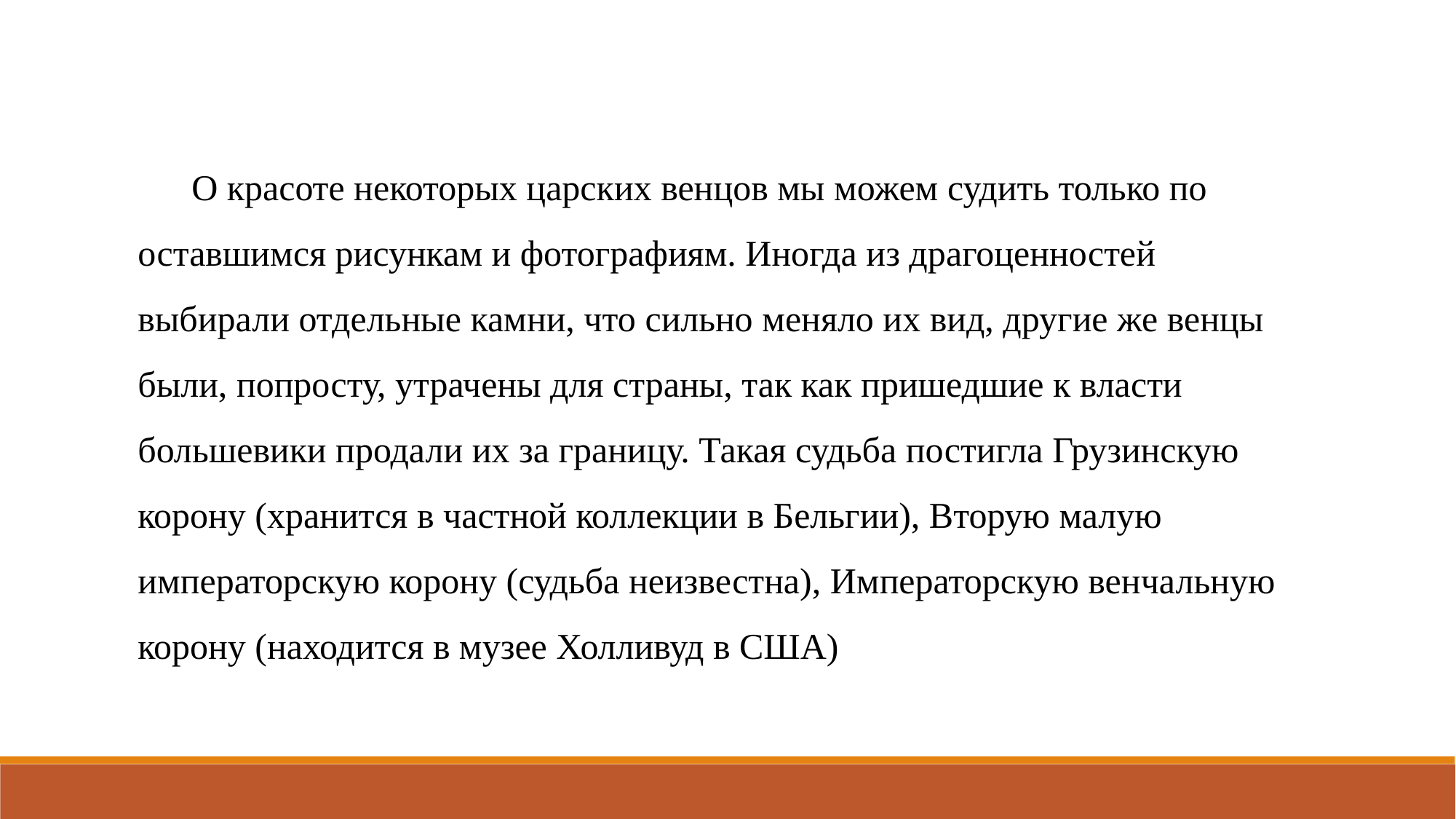

О красоте некоторых царских венцов мы можем судить только по оставшимся рисункам и фотографиям. Иногда из драгоценностей выбирали отдельные камни, что сильно меняло их вид, другие же венцы были, попросту, утрачены для страны, так как пришедшие к власти большевики продали их за границу. Такая судьба постигла Грузинскую корону (хранится в частной коллекции в Бельгии), Вторую малую императорскую корону (судьба неизвестна), Императорскую венчальную корону (находится в музее Холливуд в США)